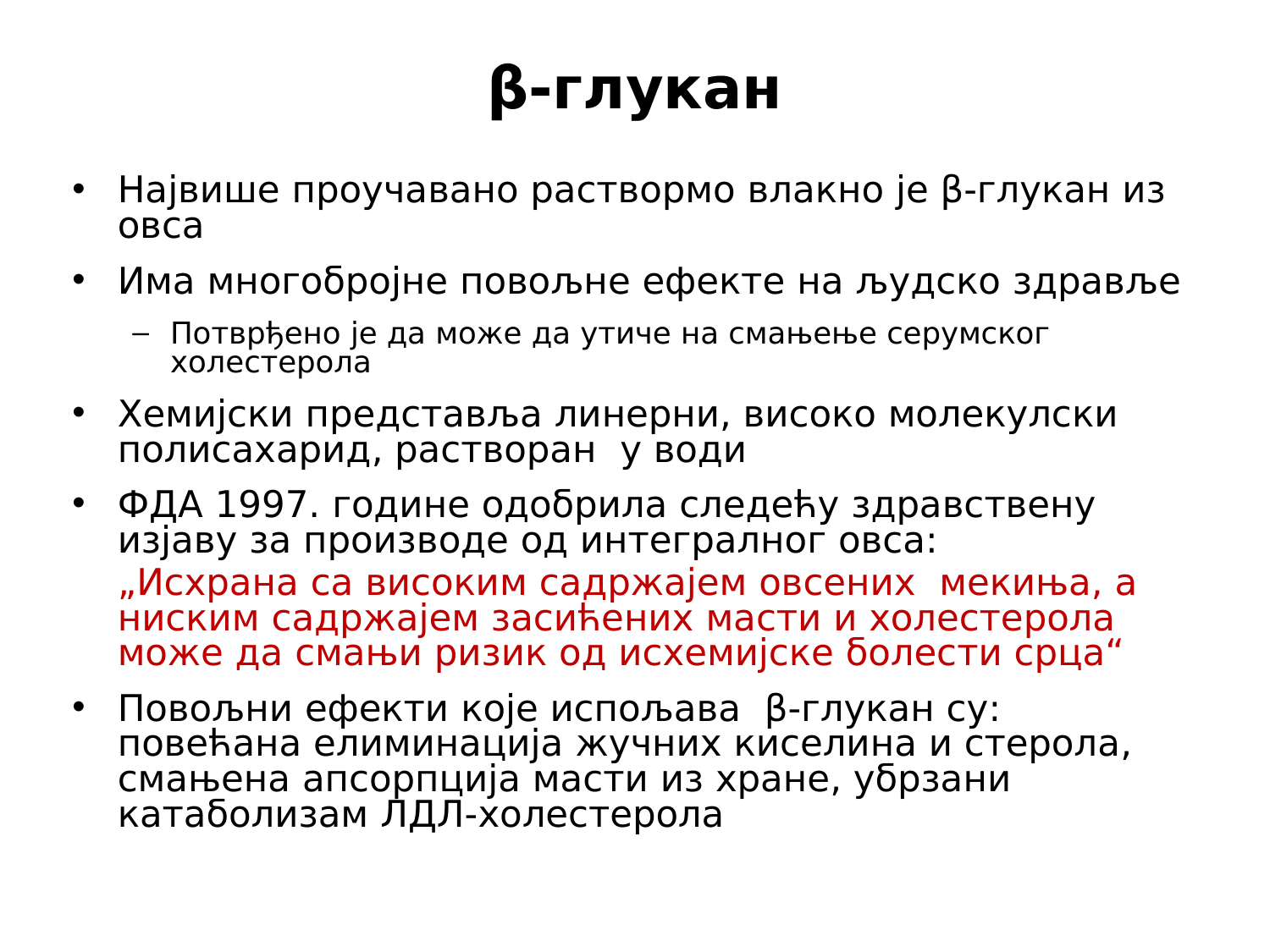

β-глукан
Највише проучавано раствормо влакно је β-глукан из овса
Има многобројне повољне ефекте на људско здравље
Потврђено је да може да утиче на смањење серумског холестерола
Хемијски представља линерни, високо молекулски полисахарид, растворан  у води
ФДА 1997. године одобрила следећу здравствену изјаву за производе од интегралног овса:
	„Исхрана са високим садржајем овсених  мекиња, а ниским садржајем засићених масти и холестерола може да смањи ризик од исхемијске болести срца“
Повољни ефекти које испољава  β-глукан су: повећана елиминација жучних киселина и стерола, смањена апсорпција масти из хране, убрзани катаболизам ЛДЛ-холестерола